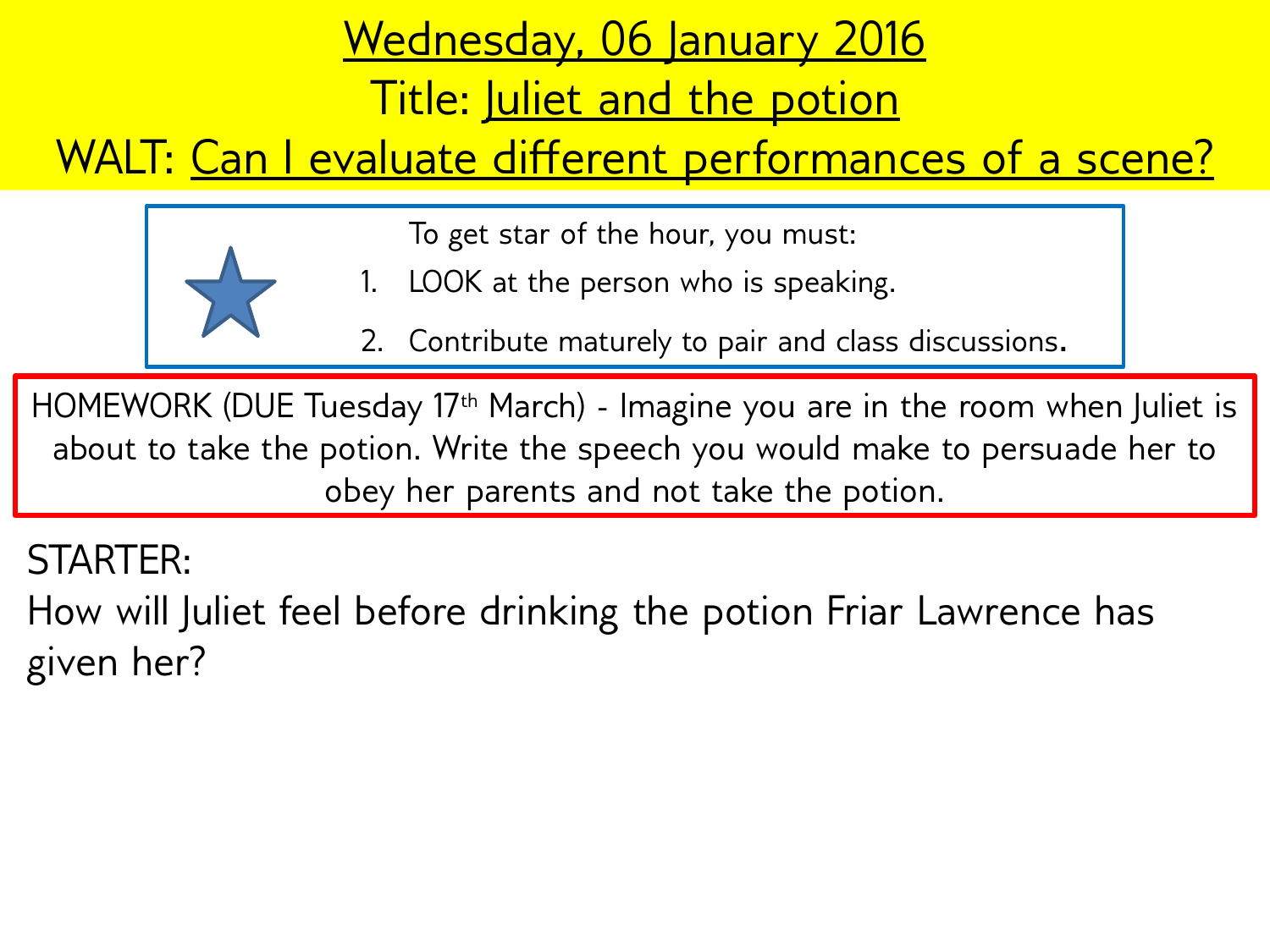

Wednesday, 06 January 2016
Title: Juliet and the potion
WALT: Can I evaluate different performances of a scene?
To get star of the hour, you must:
LOOK at the person who is speaking.
Contribute maturely to pair and class discussions.

HOMEWORK (DUE Tuesday 17th March) - Imagine you are in the room when Juliet is about to take the potion. Write the speech you would make to persuade her to obey her parents and not take the potion.
STARTER:
How will Juliet feel before drinking the potion Friar Lawrence has given her?